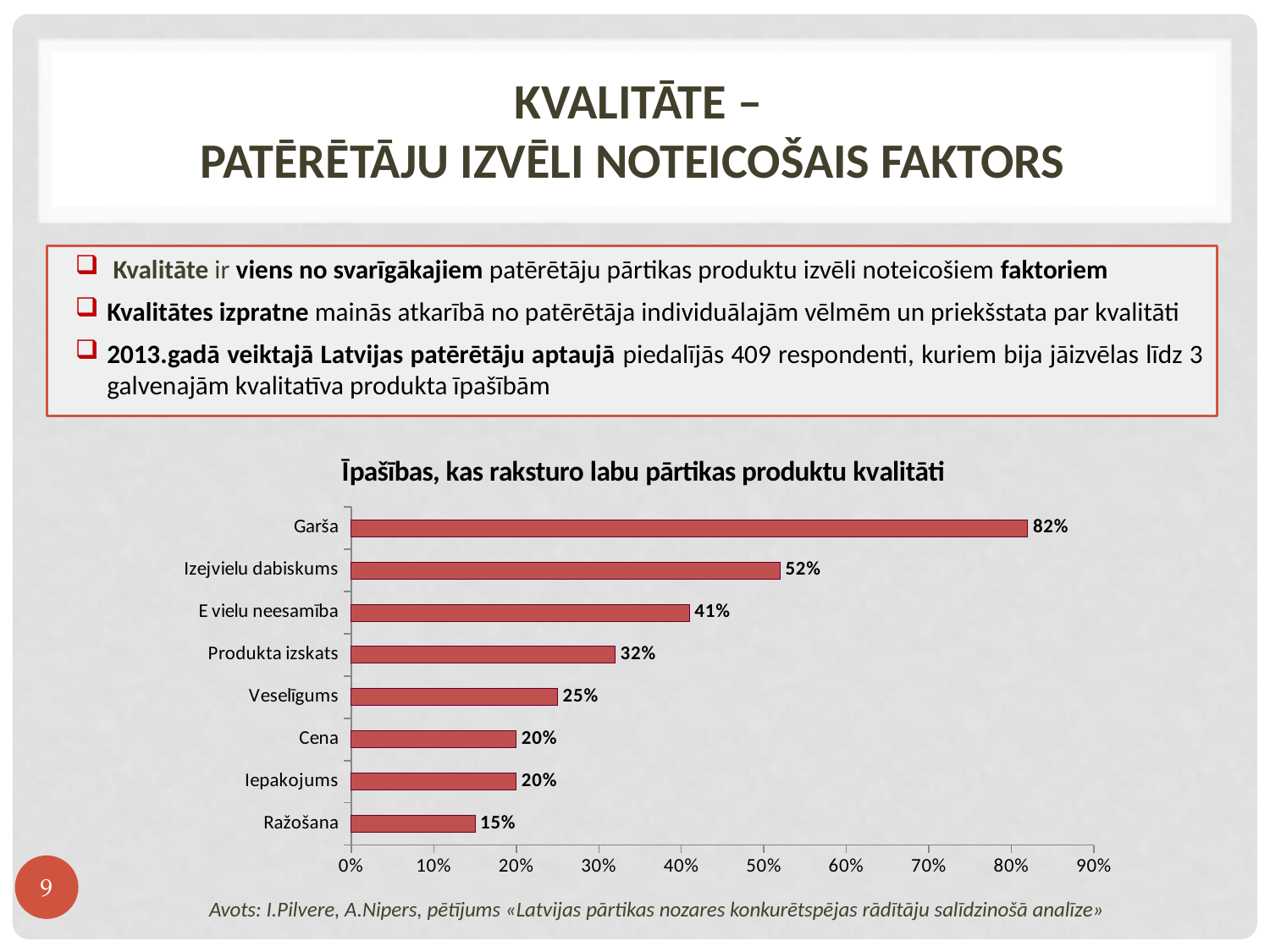

# kvalitāte – patērētāju izvēli noteicošais faktors
 Kvalitāte ir viens no svarīgākajiem patērētāju pārtikas produktu izvēli noteicošiem faktoriem
Kvalitātes izpratne mainās atkarībā no patērētāja individuālajām vēlmēm un priekšstata par kvalitāti
2013.gadā veiktajā Latvijas patērētāju aptaujā piedalījās 409 respondenti, kuriem bija jāizvēlas līdz 3 galvenajām kvalitatīva produkta īpašībām

### Chart:

| Category |  Īpašības, kas raksturo labu pārtikas produktu kvalitāti |
|---|---|
| Ražošana | 0.15 |
| Iepakojums | 0.2 |
| Cena | 0.2 |
| Veselīgums | 0.25 |
| Produkta izskats | 0.32 |
| E vielu neesamība | 0.41 |
| Izejvielu dabiskums | 0.52 |
| Garša | 0.82 |
9
Avots: I.Pilvere, A.Nipers, pētījums «Latvijas pārtikas nozares konkurētspējas rādītāju salīdzinošā analīze»